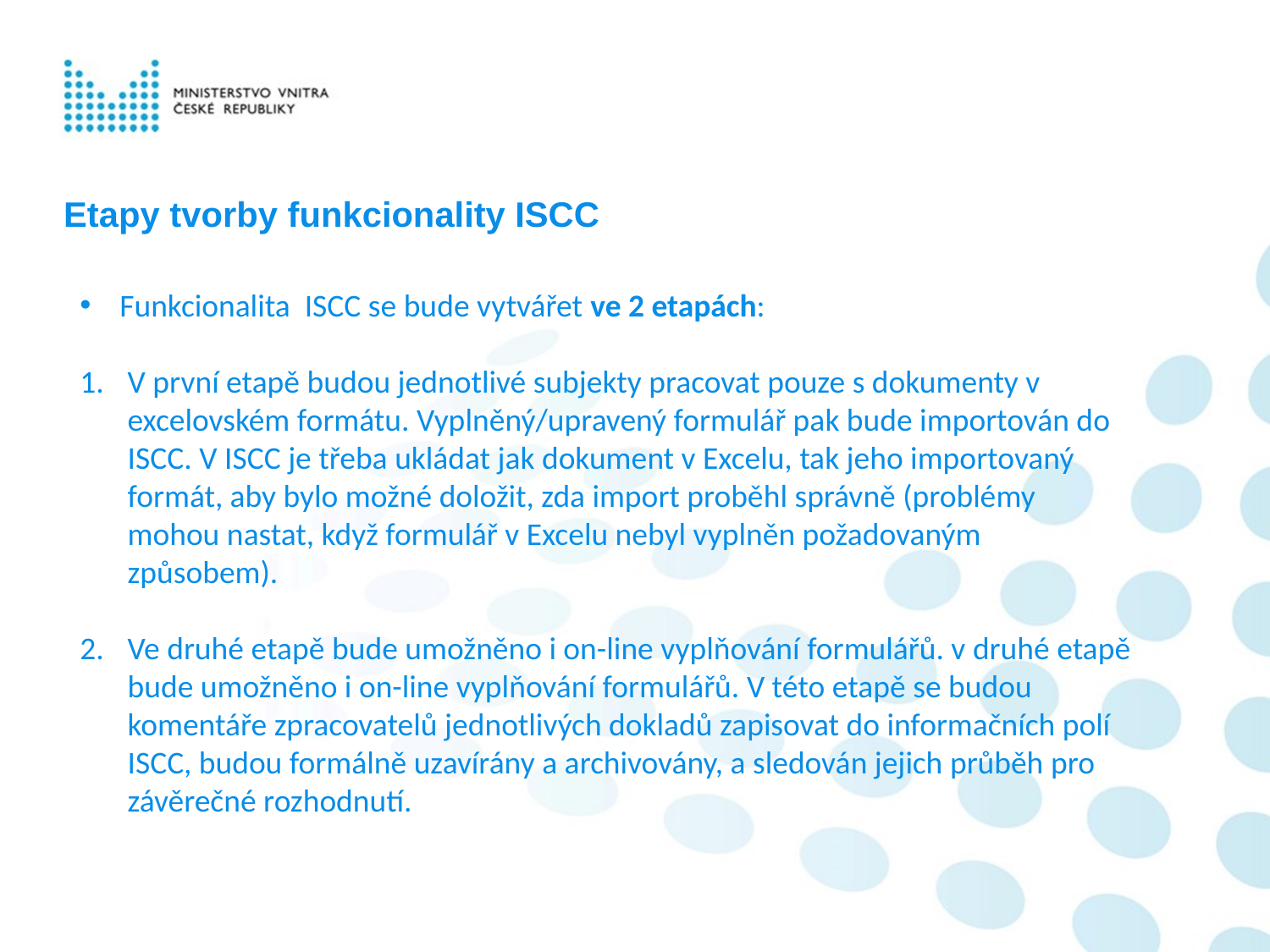

#
Etapy tvorby funkcionality ISCC
Funkcionalita  ISCC se bude vytvářet ve 2 etapách:

V první etapě budou jednotlivé subjekty pracovat pouze s dokumenty v excelovském formátu. Vyplněný/upravený formulář pak bude importován do ISCC. V ISCC je třeba ukládat jak dokument v Excelu, tak jeho importovaný formát, aby bylo možné doložit, zda import proběhl správně (problémy mohou nastat, když formulář v Excelu nebyl vyplněn požadovaným způsobem).

Ve druhé etapě bude umožněno i on-line vyplňování formulářů. v druhé etapě bude umožněno i on-line vyplňování formulářů. V této etapě se budou komentáře zpracovatelů jednotlivých dokladů zapisovat do informačních polí ISCC, budou formálně uzavírány a archivovány, a sledován jejich průběh pro závěrečné rozhodnutí.